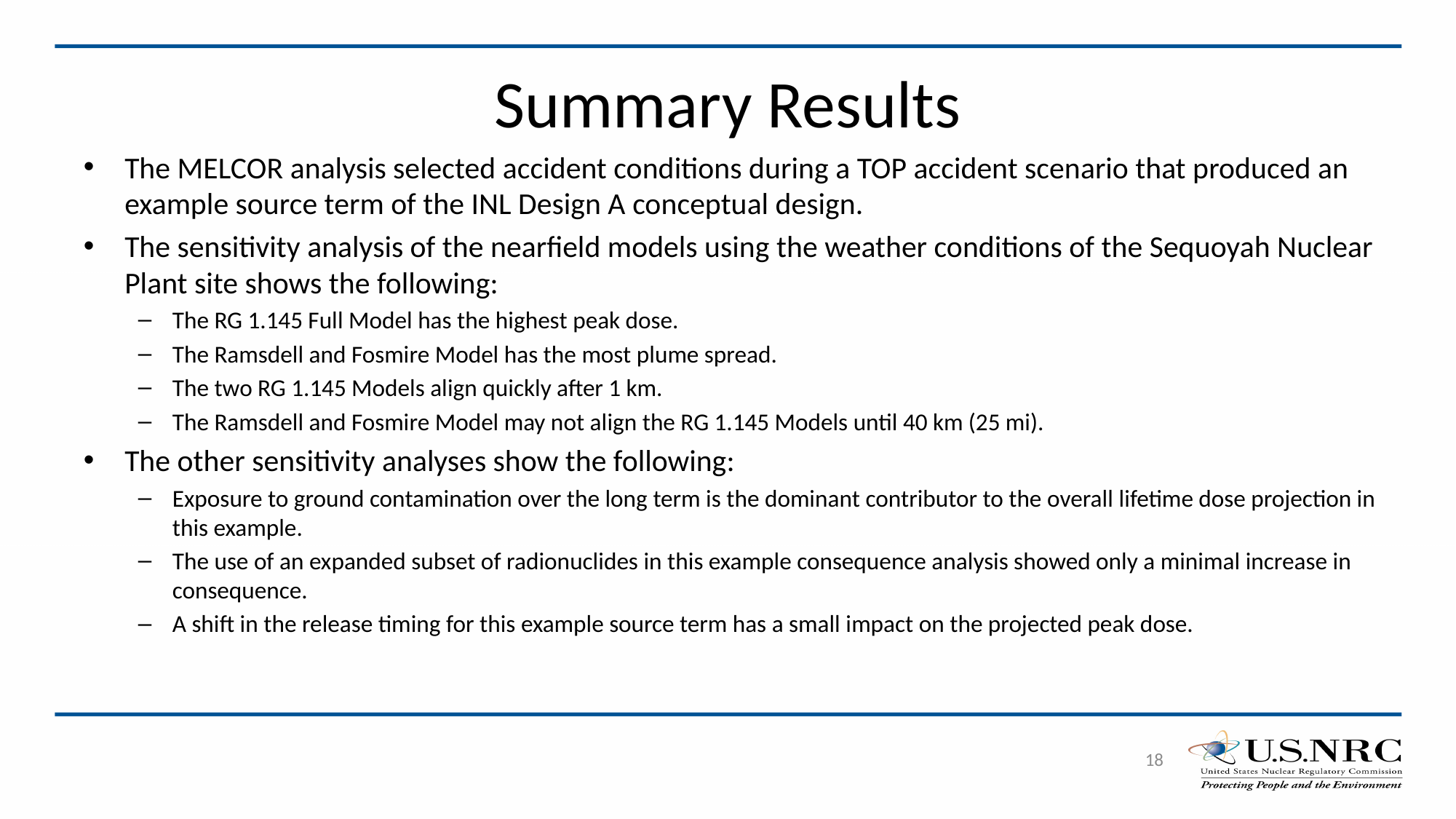

# Summary Results
The MELCOR analysis selected accident conditions during a TOP accident scenario that produced an example source term of the INL Design A conceptual design.
The sensitivity analysis of the nearfield models using the weather conditions of the Sequoyah Nuclear Plant site shows the following:
The RG 1.145 Full Model has the highest peak dose.
The Ramsdell and Fosmire Model has the most plume spread.
The two RG 1.145 Models align quickly after 1 km.
The Ramsdell and Fosmire Model may not align the RG 1.145 Models until 40 km (25 mi).
The other sensitivity analyses show the following:
Exposure to ground contamination over the long term is the dominant contributor to the overall lifetime dose projection in this example.
The use of an expanded subset of radionuclides in this example consequence analysis showed only a minimal increase in consequence.
A shift in the release timing for this example source term has a small impact on the projected peak dose.
18